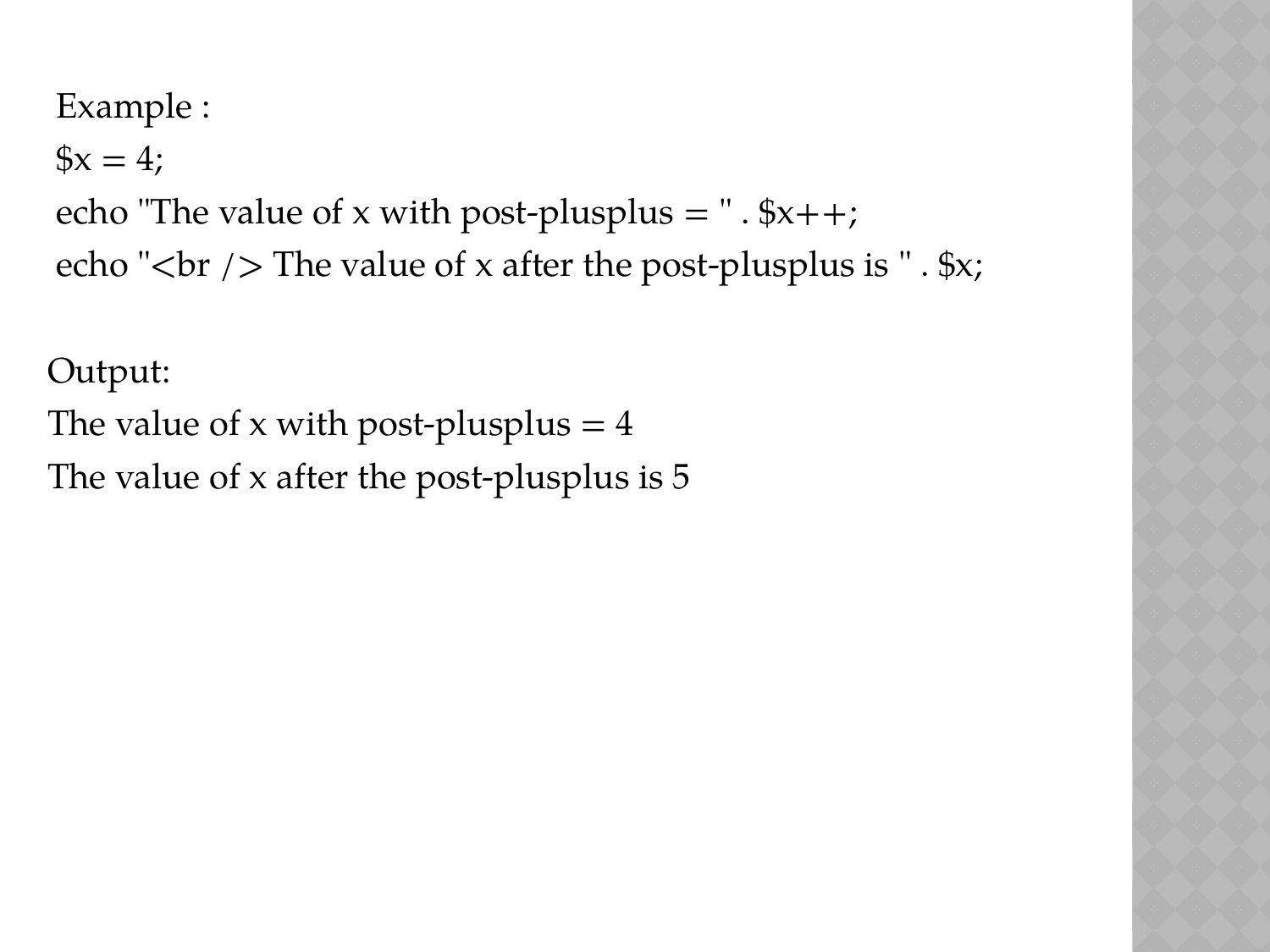

Example :
 $x = 4;
 echo "The value of x with post-plusplus = " . $x++;
 echo "<br /> The value of x after the post-plusplus is " . $x;

Output:
The value of x with post-plusplus = 4
The value of x after the post-plusplus is 5